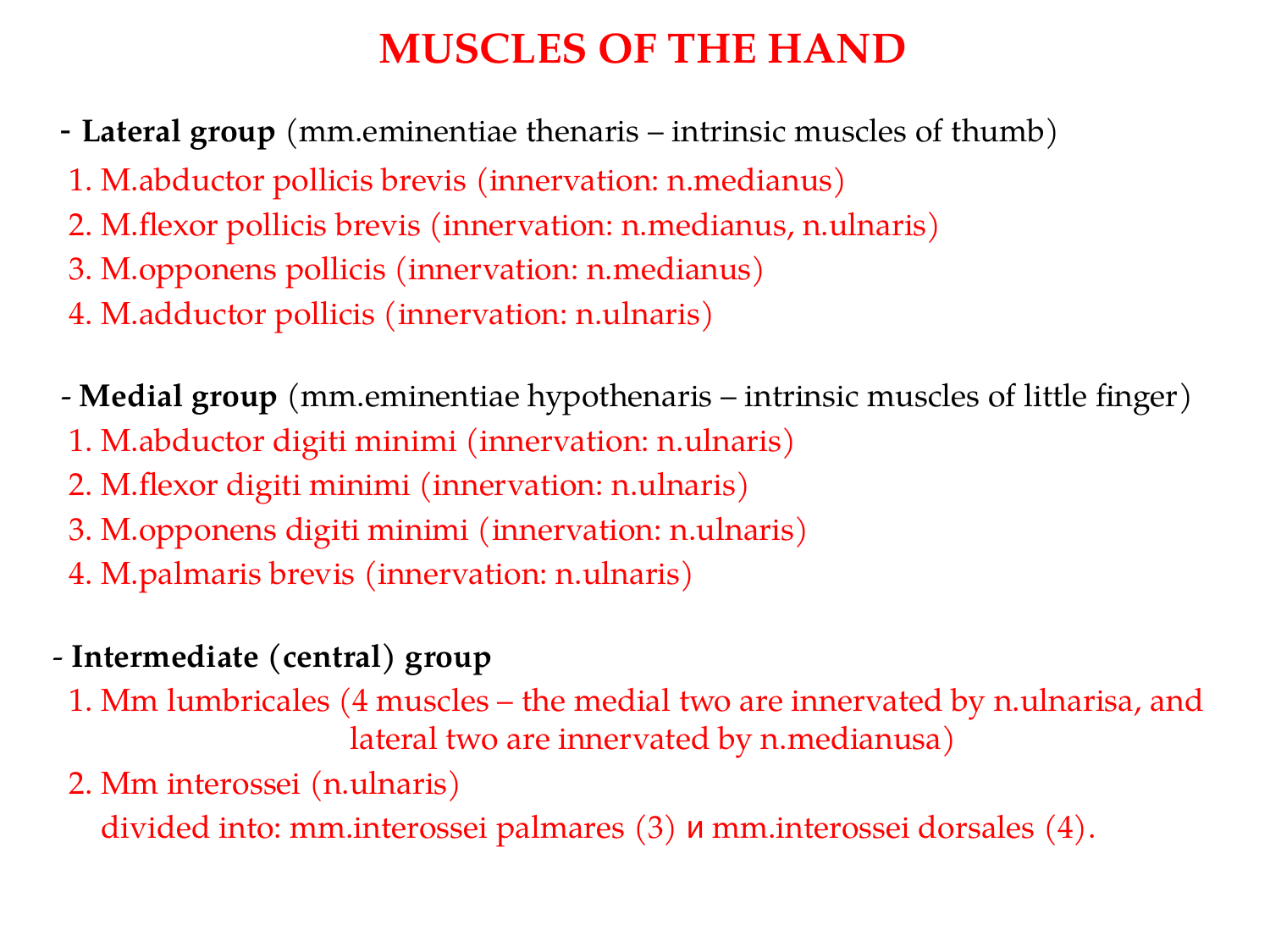

MUSCLES OF THE HAND
   - Lateral group (mm.eminentiae thenaris – intrinsic muscles of thumb)
       1. M.abductor pollicis brevis (innervation: n.medianus)
       2. M.flexor pollicis brevis (innervation: n.medianus, n.ulnaris)
       3. M.opponens pollicis (innervation: n.medianus)
       4. M.adductor pollicis (innervation: n.ulnaris)
      - Medial group (mm.eminentiae hypothenaris – intrinsic muscles of little finger)
       1. M.abductor digiti minimi (innervation: n.ulnaris)
       2. M.flexor digiti minimi (innervation: n.ulnaris)
       3. M.opponens digiti minimi (innervation: n.ulnaris)
       4. M.palmaris brevis (innervation: n.ulnaris)
     - Intermediate (central) group
       1. Mm lumbricales (4 muscles – the medial two are innervated by n.ulnarisa, and
                                    lateral two are innervated by n.medianusa)
       2. Mm interossei (n.ulnaris)
           divided into: mm.interossei palmares (3) и mm.interossei dorsales (4).